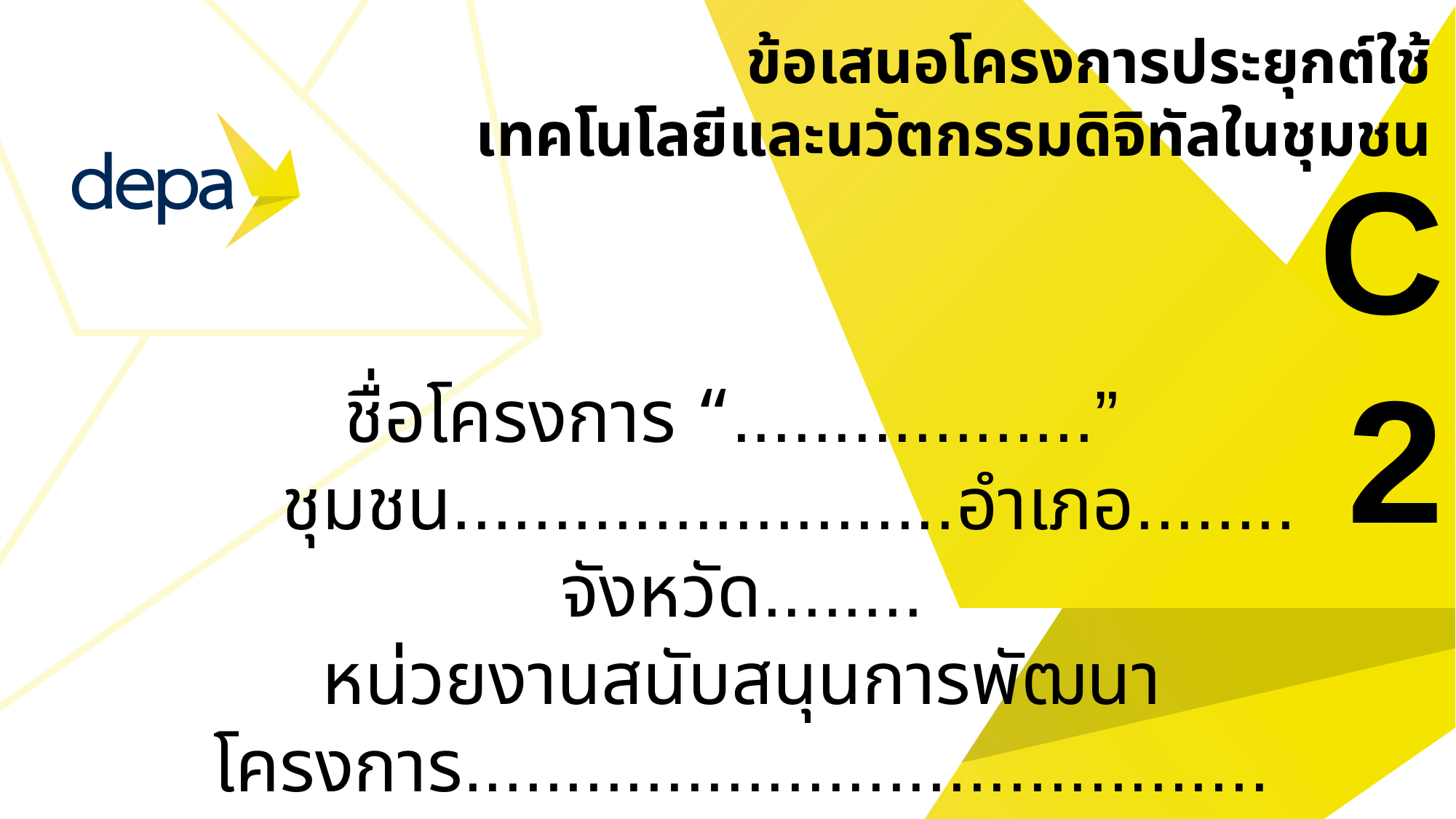

ข้อเสนอโครงการประยุกต์ใช้
เทคโนโลยีและนวัตกรรมดิจิทัลในชุมชน
C2
ชื่อโครงการ “..................”
     ชุมชน.........................อำเภอ........ จังหวัด........
หน่วยงานสนับสนุนการพัฒนาโครงการ........................................